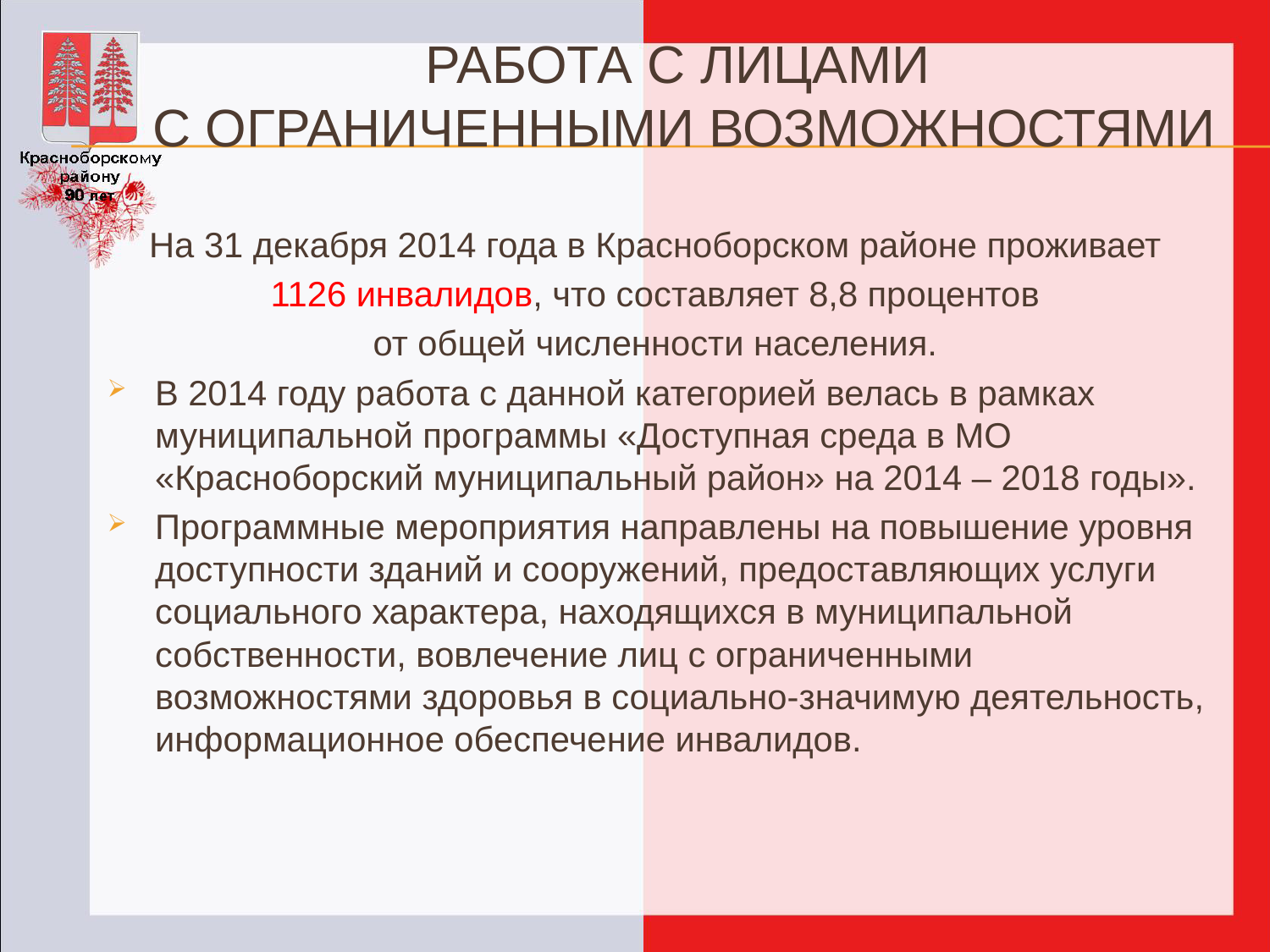

# Работа С ЛИЦАМИ С Ограниченными ВОЗМОЖНОСТЯМИ
На 31 декабря 2014 года в Красноборском районе проживает
1126 инвалидов, что составляет 8,8 процентов
от общей численности населения.
В 2014 году работа с данной категорией велась в рамках муниципальной программы «Доступная среда в МО «Красноборский муниципальный район» на 2014 – 2018 годы».
Программные мероприятия направлены на повышение уровня доступности зданий и сооружений, предоставляющих услуги социального характера, находящихся в муниципальной собственности, вовлечение лиц с ограниченными возможностями здоровья в социально-значимую деятельность, информационное обеспечение инвалидов.